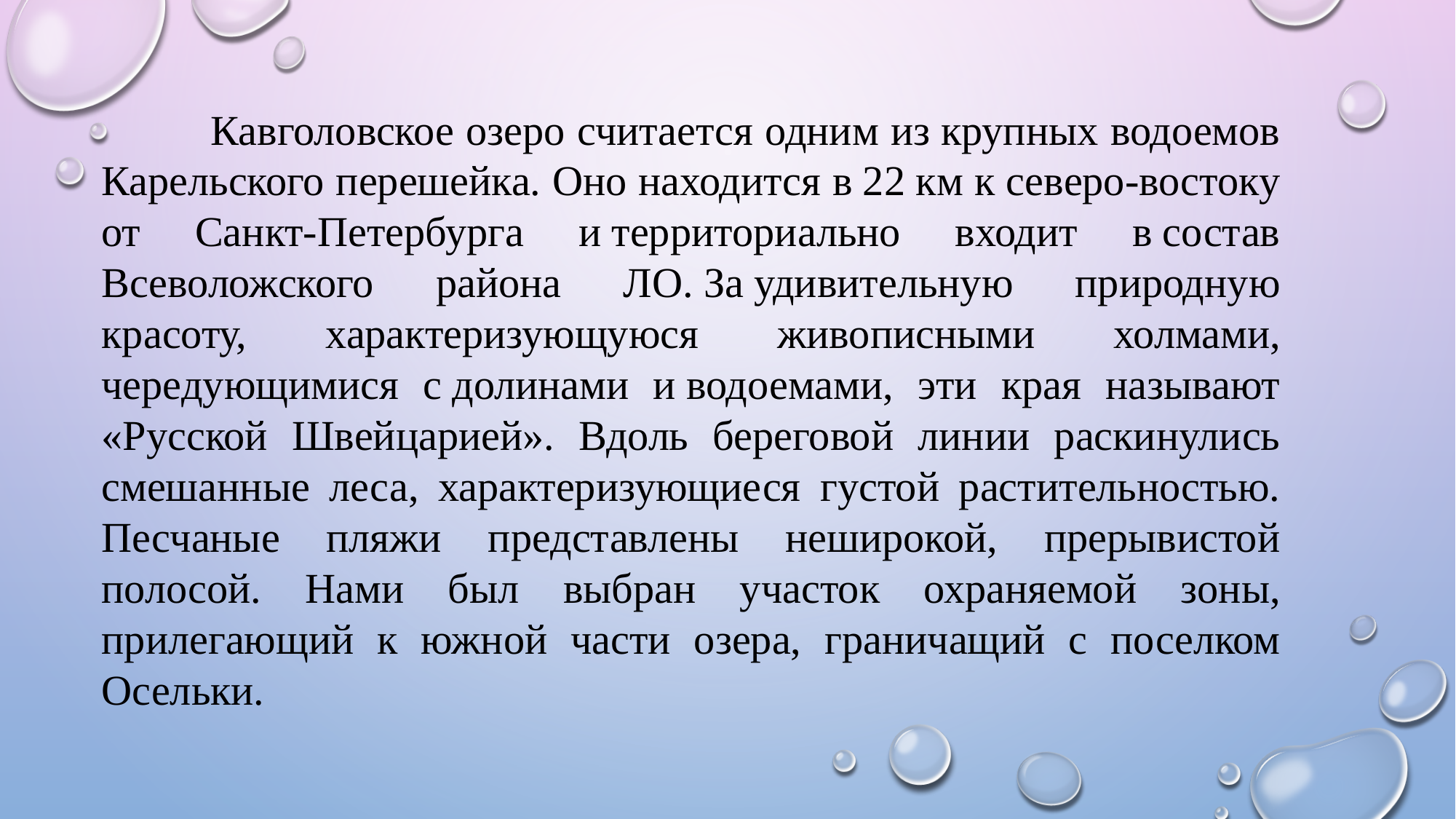

Кавголовское озеро считается одним из крупных водоемов Карельского перешейка. Оно находится в 22 км к северо-востоку от Санкт-Петербурга и территориально входит в состав Всеволожского района ЛО. За удивительную природную красоту, характеризующуюся живописными холмами, чередующимися с долинами и водоемами, эти края называют «Русской Швейцарией». Вдоль береговой линии раскинулись смешанные леса, характеризующиеся густой растительностью. Песчаные пляжи представлены неширокой, прерывистой полосой. Нами был выбран участок охраняемой зоны, прилегающий к южной части озера, граничащий с поселком Осельки.